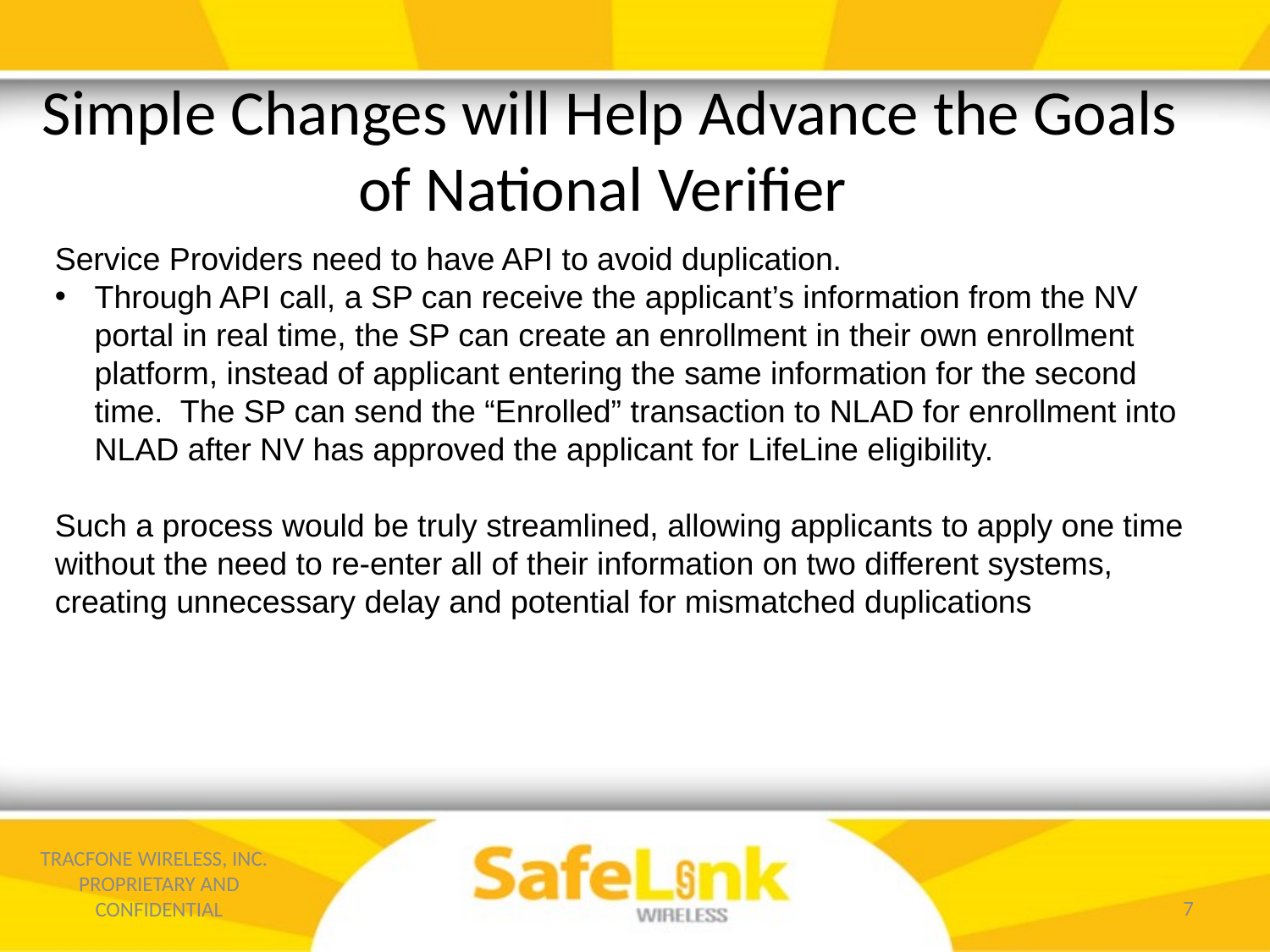

Simple Changes will Help Advance the Goals of National Verifier
Service Providers need to have API to avoid duplication.
Through API call, a SP can receive the applicant’s information from the NV portal in real time, the SP can create an enrollment in their own enrollment platform, instead of applicant entering the same information for the second time.  The SP can send the “Enrolled” transaction to NLAD for enrollment into NLAD after NV has approved the applicant for LifeLine eligibility.

Such a process would be truly streamlined, allowing applicants to apply one time without the need to re-enter all of their information on two different systems, creating unnecessary delay and potential for mismatched duplications

TRACFONE WIRELESS, INC.   PROPRIETARY AND CONFIDENTIAL
7